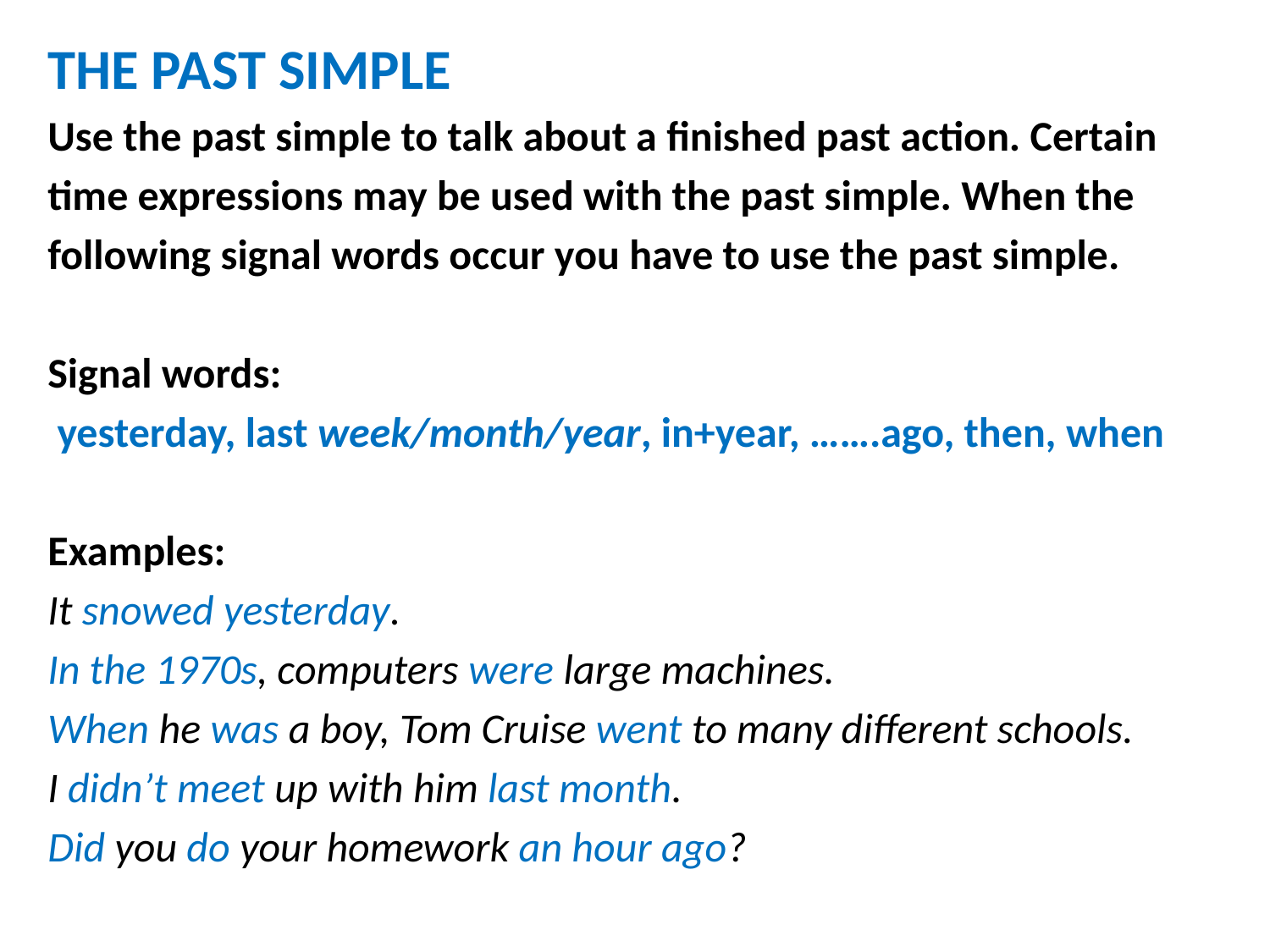

THE PAST SIMPLE
Use the past simple to talk about a finished past action. Certain
time expressions may be used with the past simple. When the
following signal words occur you have to use the past simple.

Signal words:
 yesterday, last week/month/year, in+year, …….ago, then, when

Examples:
It snowed yesterday.
In the 1970s, computers were large machines.
When he was a boy, Tom Cruise went to many different schools.
I didn’t meet up with him last month.
Did you do your homework an hour ago?